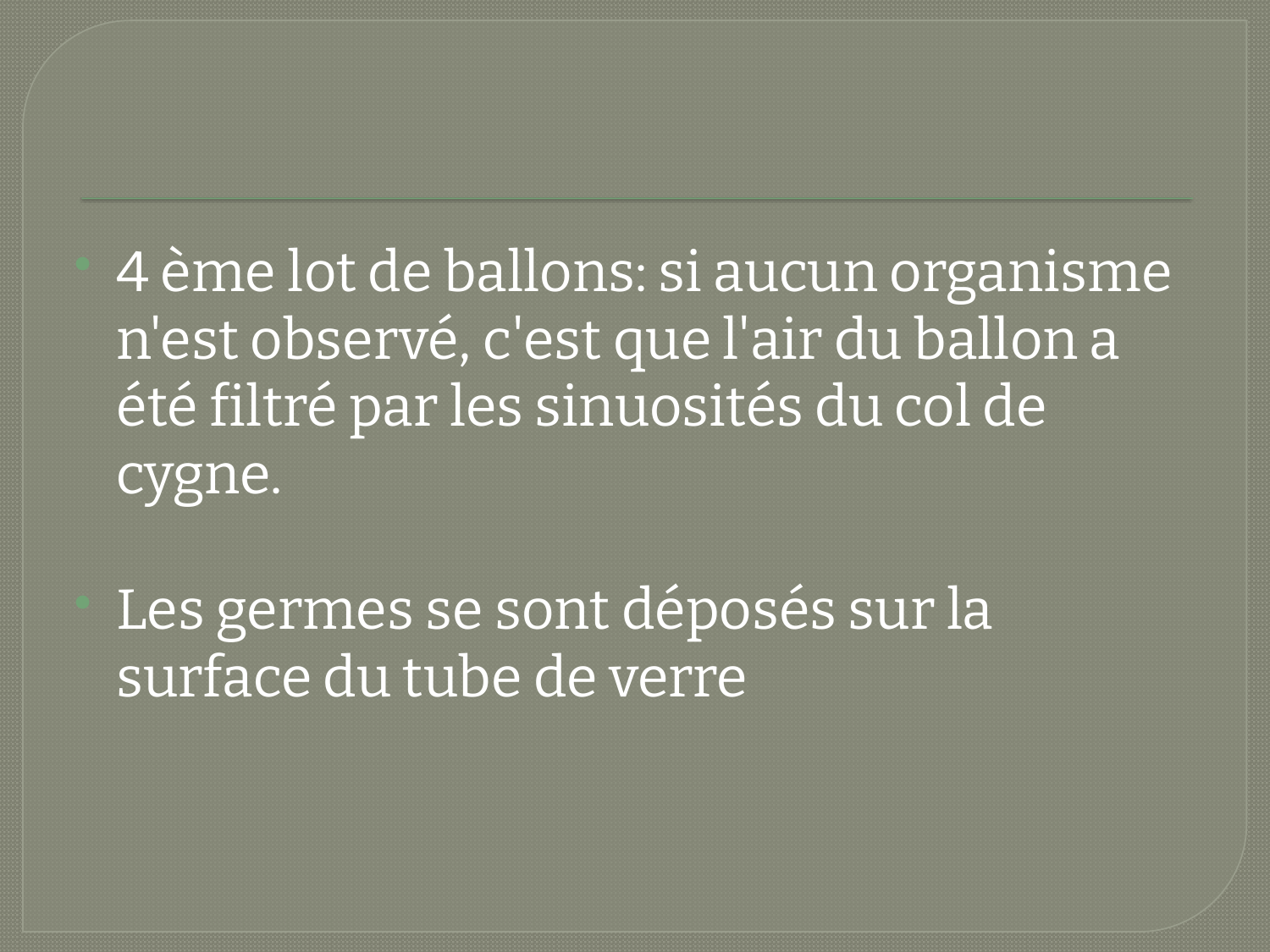

#
4 ème lot de ballons: si aucun organisme n'est observé, c'est que l'air du ballon a été filtré par les sinuosités du col de cygne.

Les germes se sont déposés sur la surface du tube de verre